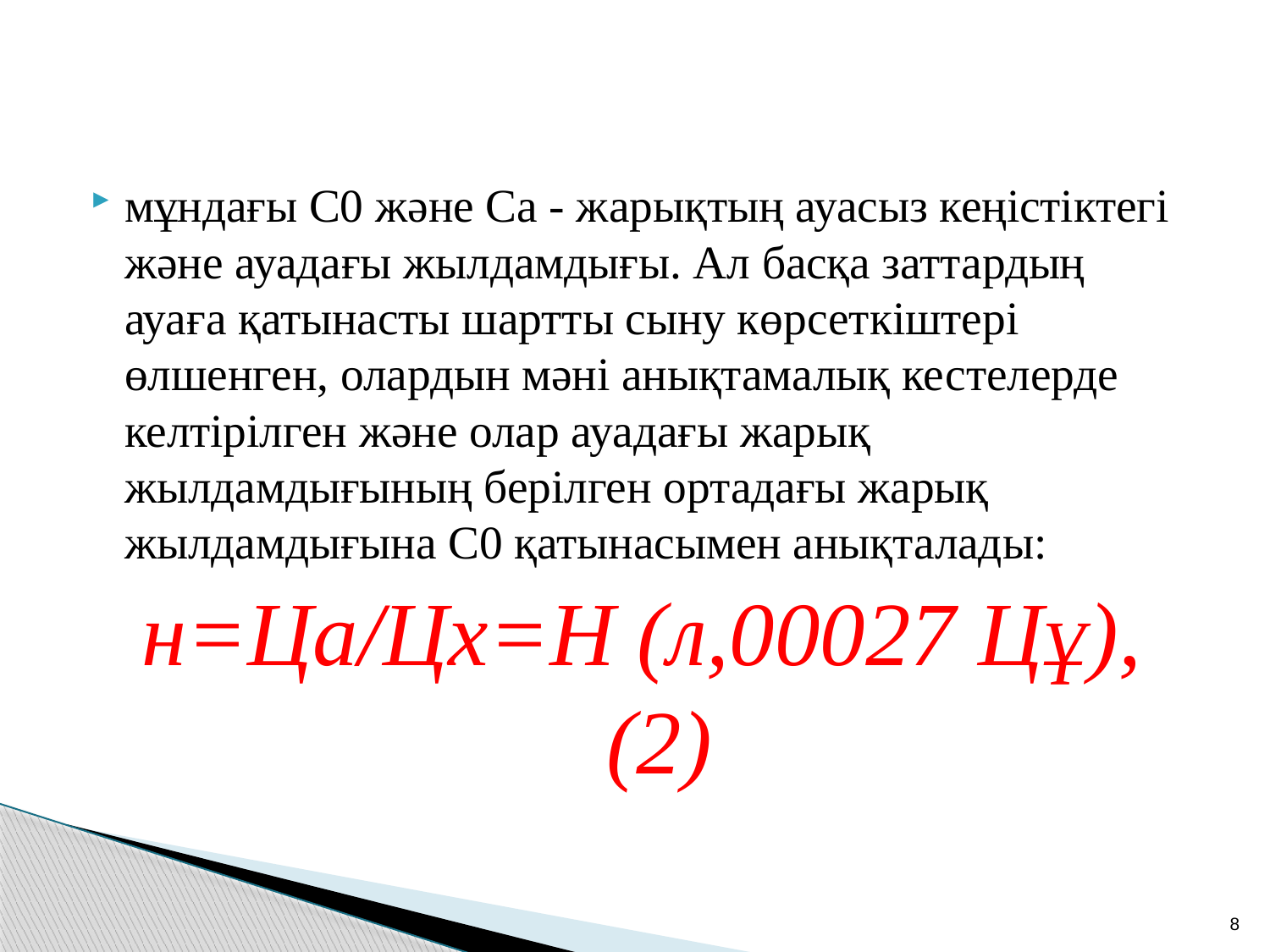

мұндағы С0 және Са - жарықтың ауасыз кеңістіктегі және ауадағы жылдамдығы. Ал басқа заттардың ауаға қатынасты шартты сыну көрсеткіштері өлшенген, олардын мәні анықтамалық кестелерде келтірілген және олар ауадағы жарық жылдамдығының берілген ортадағы жарық жылдамдығына С0 қатынасымен анықталады:
н=Ца/Цх=Н (л,00027 Цұ), (2)
8